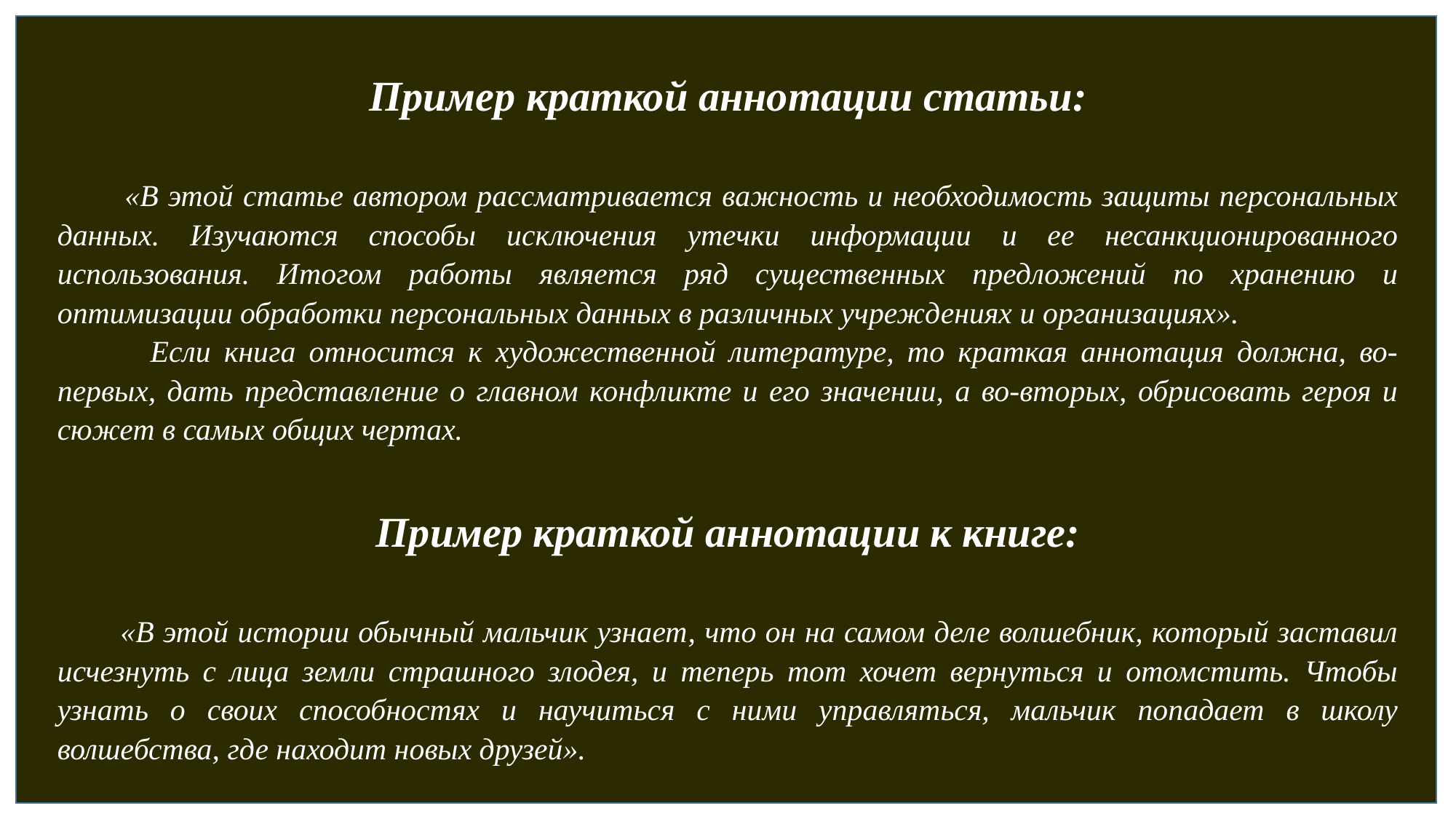

Пример краткой аннотации статьи:

       «В этой статье автором рассматривается важность и необходимость защиты персональных данных. Изучаются способы исключения утечки информации и ее несанкционированного использования. Итогом работы является ряд существенных предложений по хранению и оптимизации обработки персональных данных в различных учреждениях и организациях».
       Если книга относится к художественной литературе, то краткая аннотация должна, во-первых, дать представление о главном конфликте и его значении, а во-вторых, обрисовать героя и сюжет в самых общих чертах.

Пример краткой аннотации к книге:

       «В этой истории обычный мальчик узнает, что он на самом деле волшебник, который заставил исчезнуть с лица земли страшного злодея, и теперь тот хочет вернуться и отомстить. Чтобы узнать о своих способностях и научиться с ними управляться, мальчик попадает в школу волшебства, где находит новых друзей».